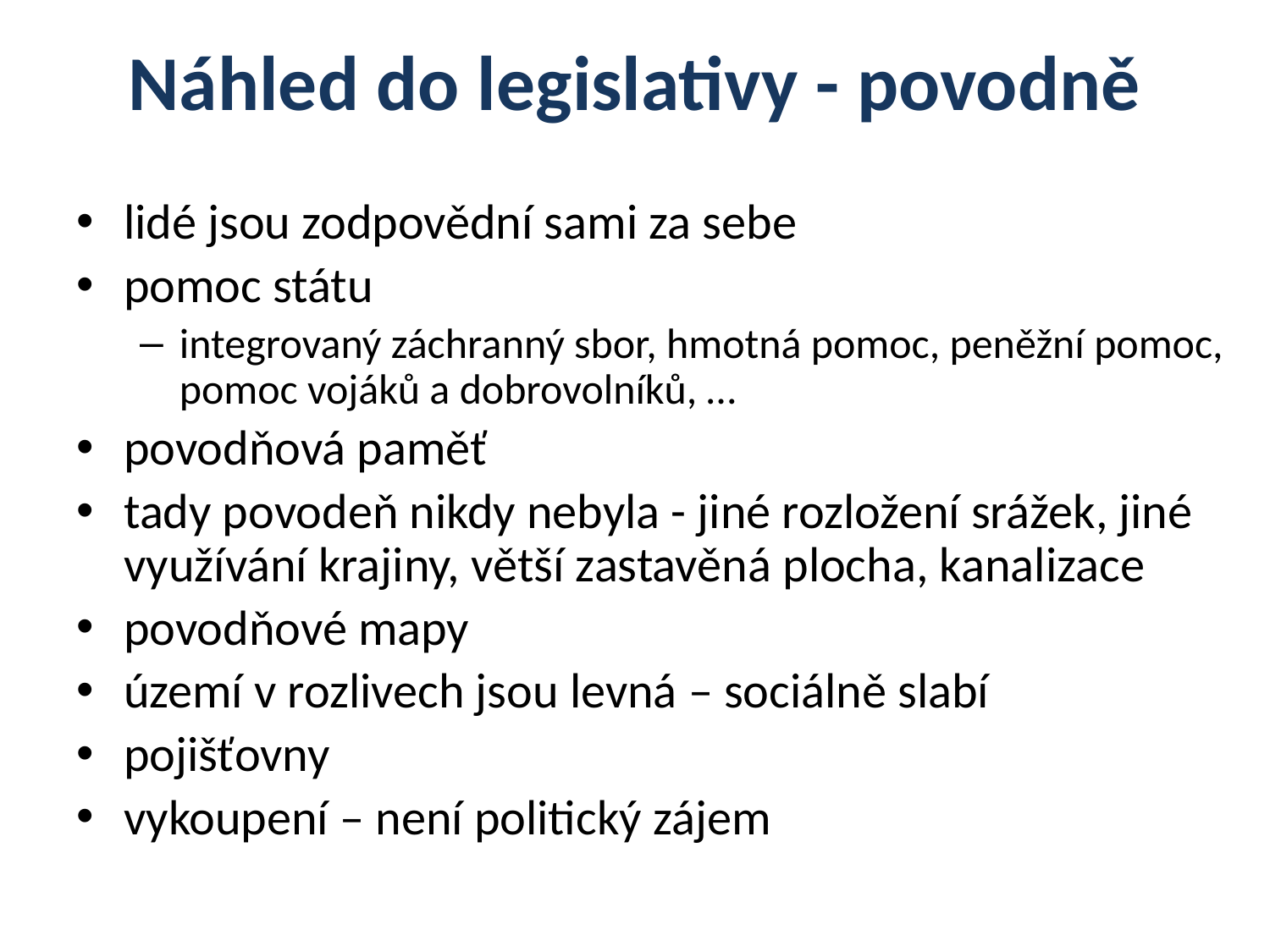

# Náhled do legislativy - povodně

lidé jsou zodpovědní sami za sebe
pomoc státu
integrovaný záchranný sbor, hmotná pomoc, peněžní pomoc, pomoc vojáků a dobrovolníků, …
povodňová paměť
tady povodeň nikdy nebyla - jiné rozložení srážek, jiné využívání krajiny, větší zastavěná plocha, kanalizace
povodňové mapy
území v rozlivech jsou levná – sociálně slabí
pojišťovny
vykoupení – není politický zájem